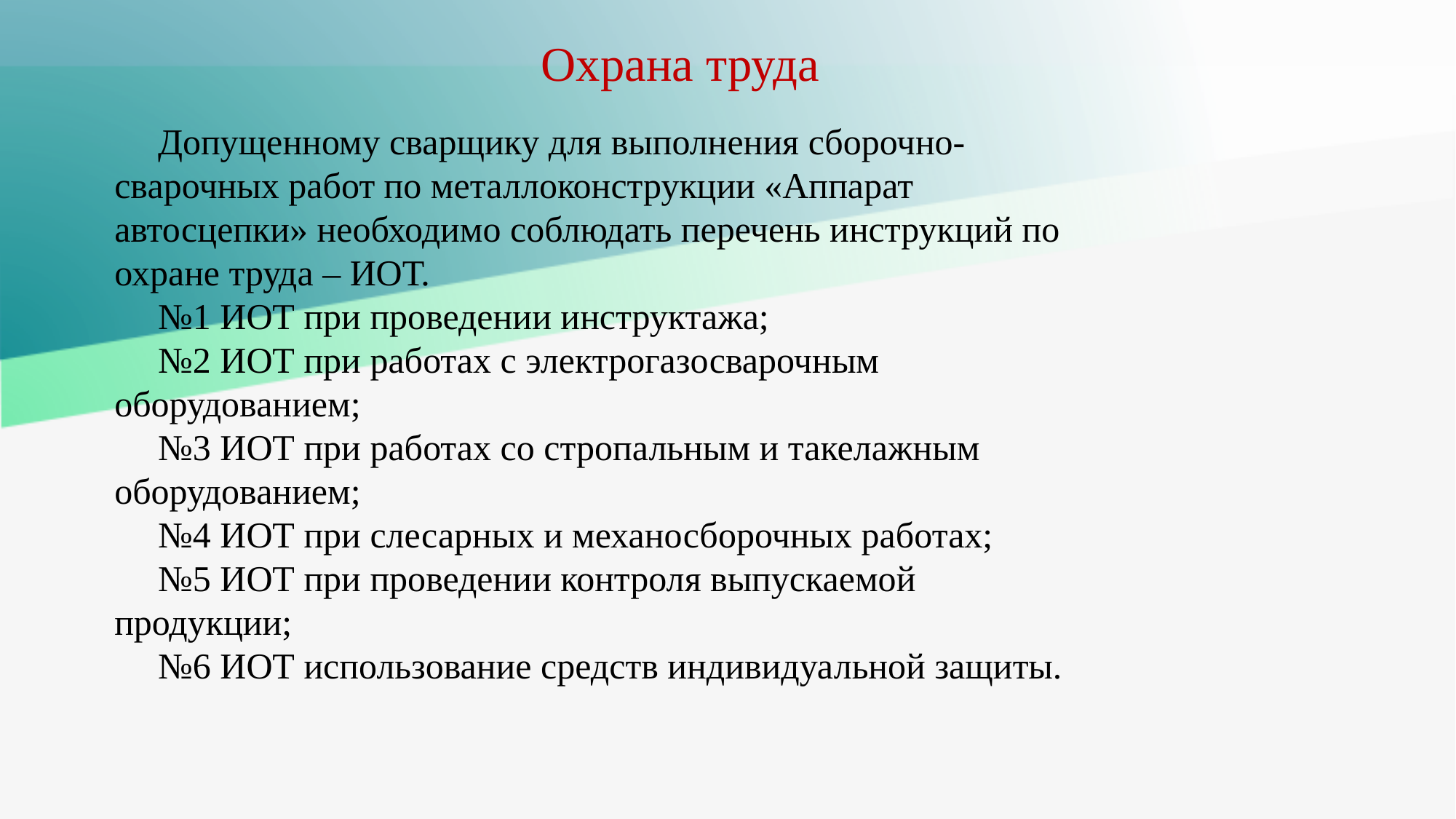

Охрана труда
Допущенному сварщику для выполнения сборочно-сварочных работ по металлоконструкции «Аппарат автосцепки» необходимо соблюдать перечень инструкций по охране труда – ИОТ.
№1 ИОТ при проведении инструктажа;
№2 ИОТ при работах с электрогазосварочным оборудованием;
№3 ИОТ при работах со стропальным и такелажным оборудованием;
№4 ИОТ при слесарных и механосборочных работах;
№5 ИОТ при проведении контроля выпускаемой продукции;
№6 ИОТ использование средств индивидуальной защиты.